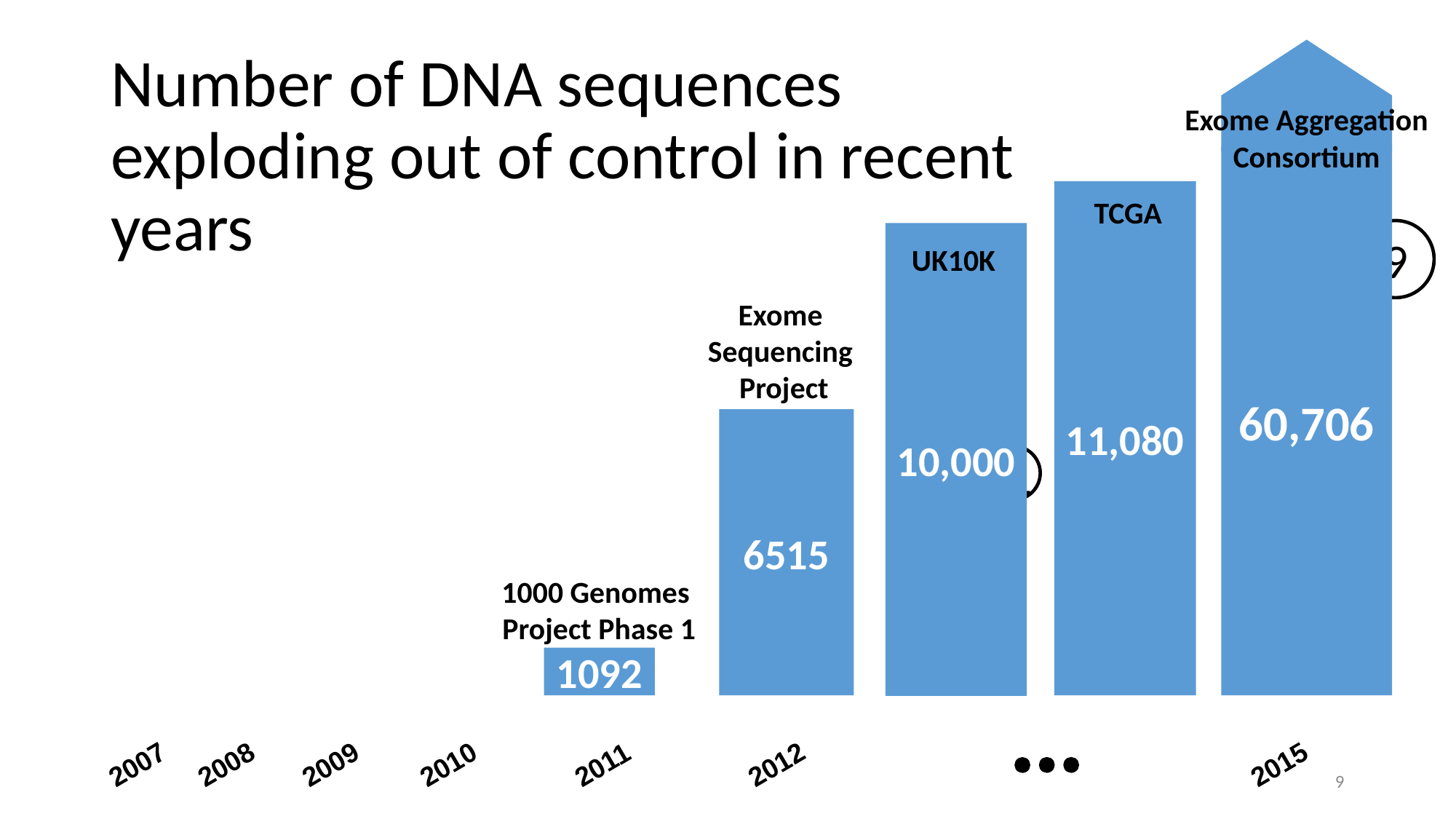

# Number of DNA sequences exploding out of control in recent years
Exome Aggregation
Consortium
60,706
11,080
TCGA
9
10,000
UK10K
Exome
Sequencing
Project
11
4
6515
1
1000 Genomes
Project Phase 1
1092
2012
2015
2010
2011
2007
2008
2009

9